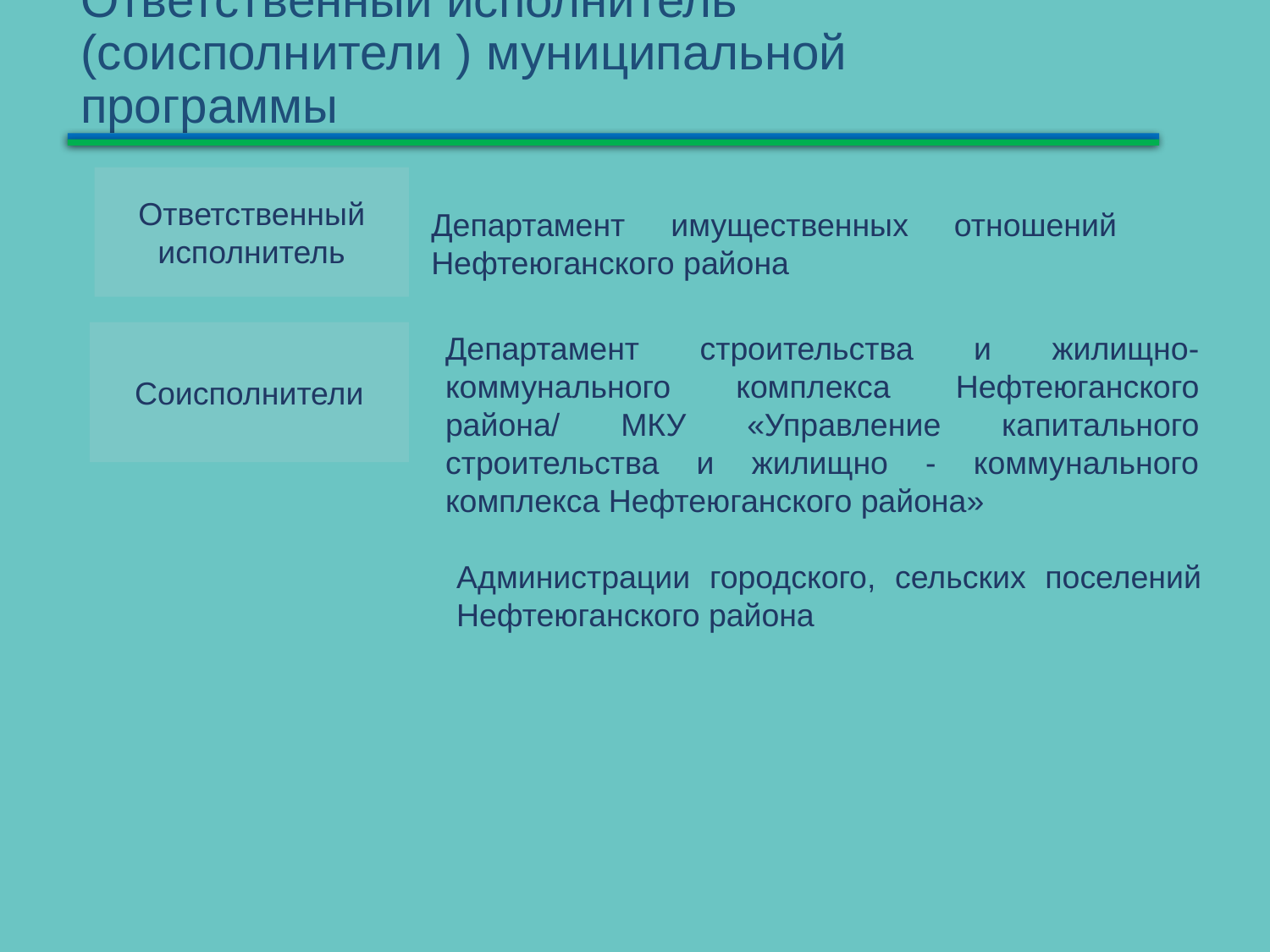

Ответственный исполнитель (соисполнители ) муниципальной программы

Ответственный исполнитель
Департамент имущественных отношений Нефтеюганского района

Соисполнители
Департамент строительства и жилищно-коммунального комплекса Нефтеюганского района/ МКУ «Управление капитального строительства и жилищно - коммунального комплекса Нефтеюганского района»
Администрации городского, сельских поселений Нефтеюганского района